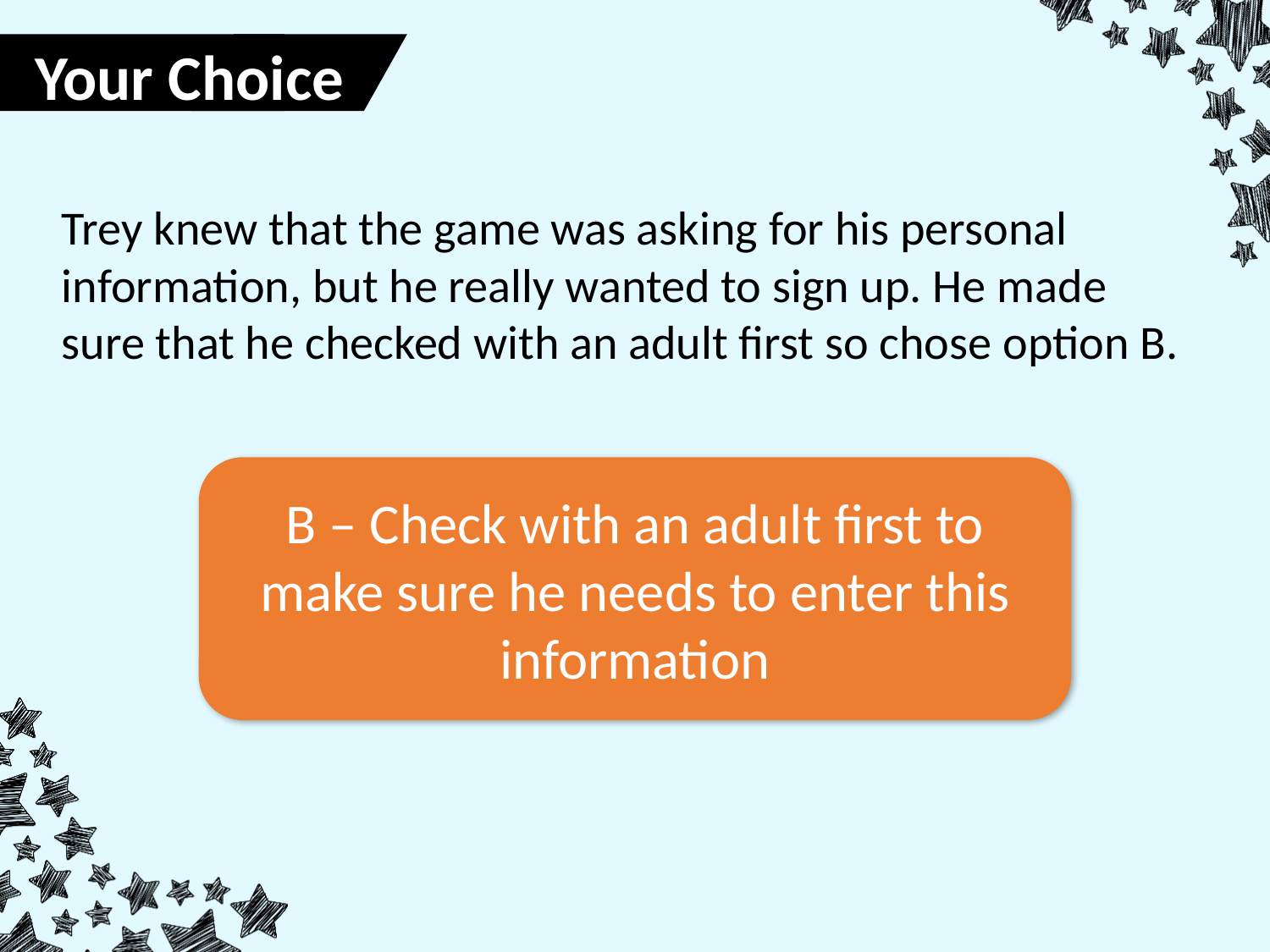

Your Choice

Trey knew that the game was asking for his personal information, but he really wanted to sign up. He made sure that he checked with an adult first so chose option B.
B – Check with an adult first to make sure he needs to enter this information